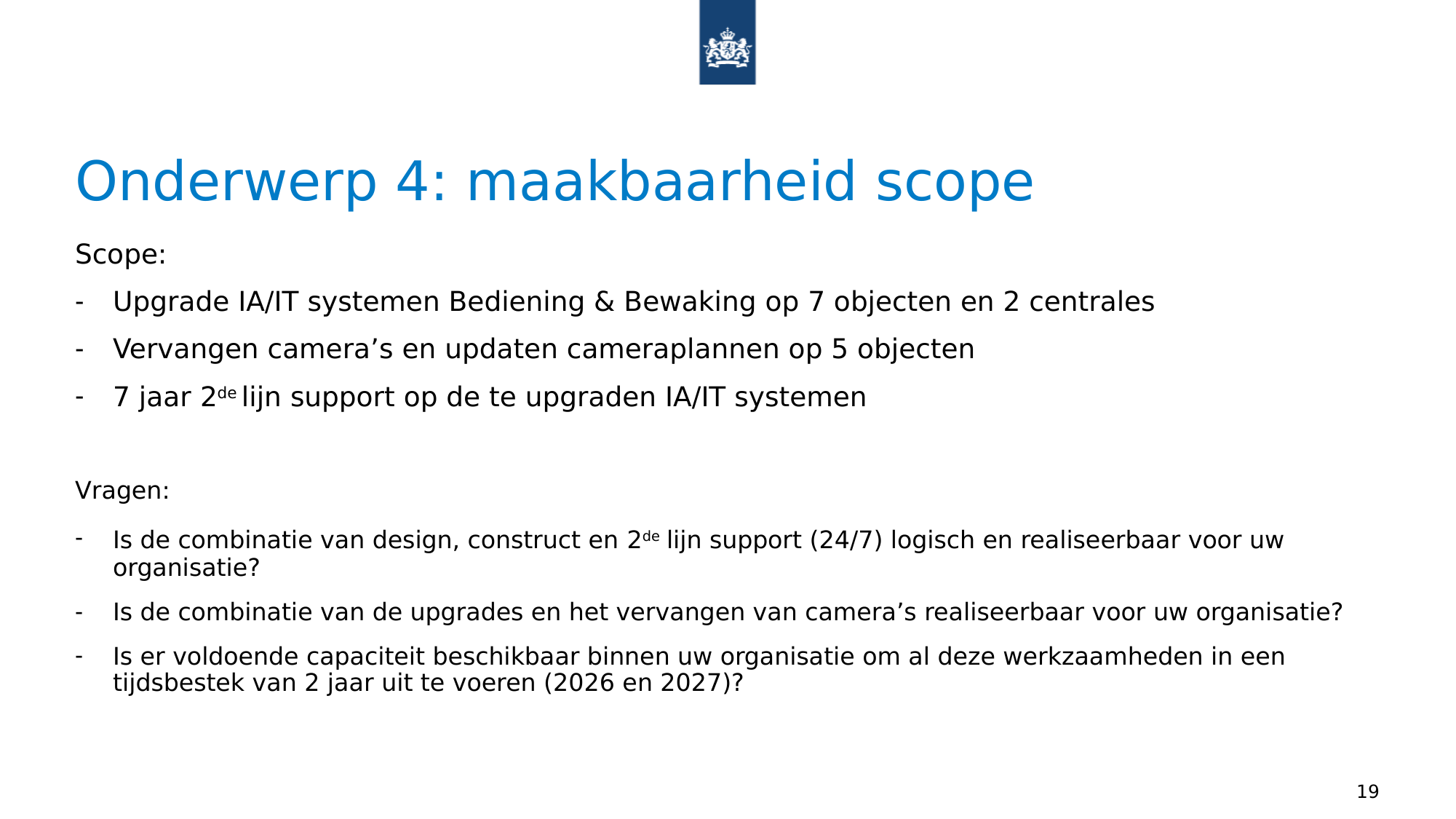

# Onderwerp 4: maakbaarheid scope
Scope:
Upgrade IA/IT systemen Bediening & Bewaking op 7 objecten en 2 centrales
Vervangen camera’s en updaten cameraplannen op 5 objecten
7 jaar 2de lijn support op de te upgraden IA/IT systemen

Vragen:
Is de combinatie van design, construct en 2de lijn support (24/7) logisch en realiseerbaar voor uw organisatie?
Is de combinatie van de upgrades en het vervangen van camera’s realiseerbaar voor uw organisatie?
Is er voldoende capaciteit beschikbaar binnen uw organisatie om al deze werkzaamheden in een tijdsbestek van 2 jaar uit te voeren (2026 en 2027)?

19